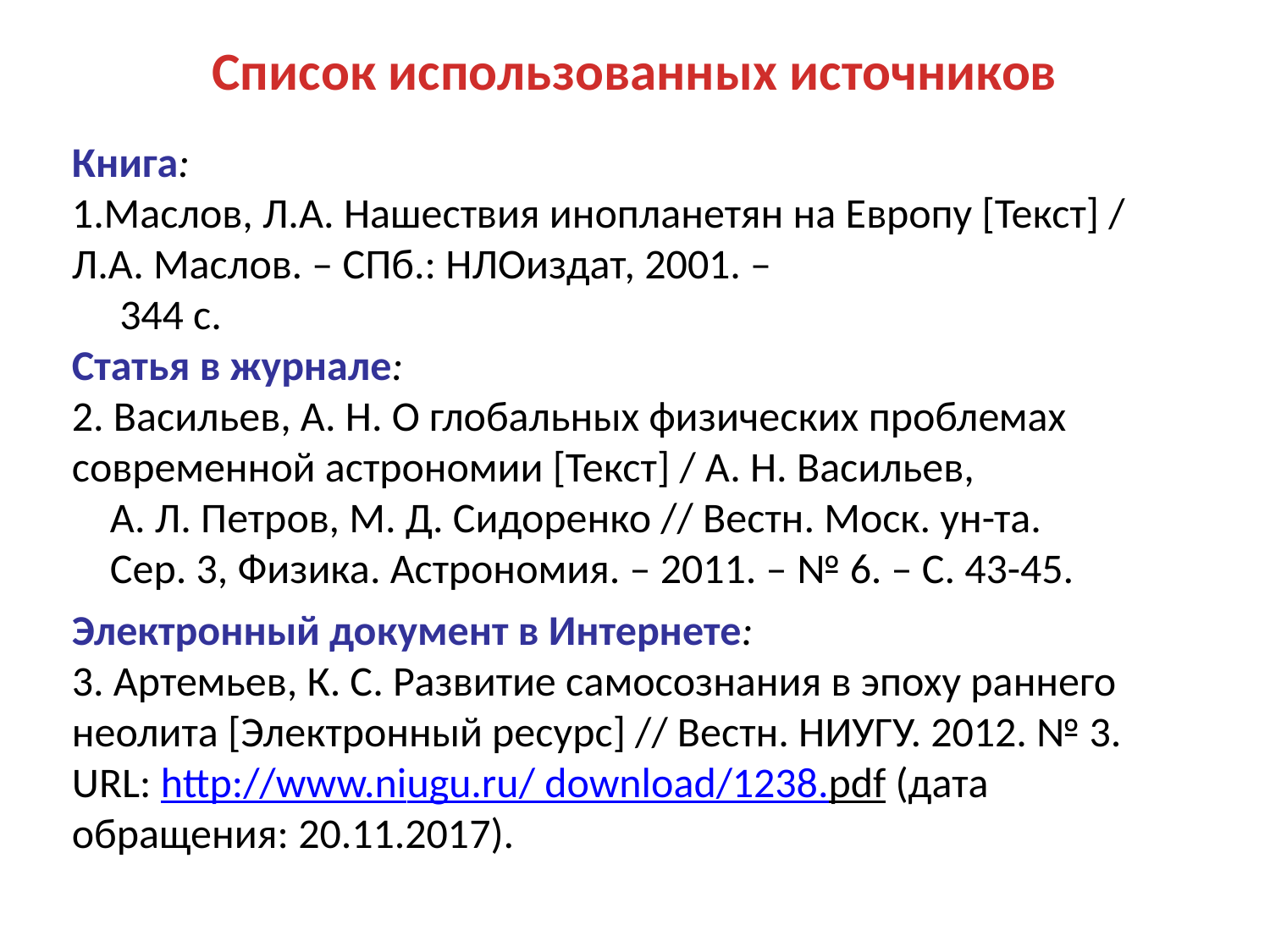

Список использованных источников
Книга:
Маслов, Л.А. Нашествия инопланетян на Европу [Текст] / Л.А. Маслов. – СПб.: НЛОиздат, 2001. –
     344 с.
Статья в журнале:
2. Васильев, А. Н. О глобальных физических проблемах современной астрономии [Текст] / А. Н. Васильев,
    А. Л. Петров, M. Д. Сидоренко // Вестн. Моск. ун-та.
    Сер. 3, Физика. Астрономия. – 2011. – № 6. – С. 43-45.
Электронный документ в Интернете:
3. Артемьев, К. С. Развитие самосознания в эпоху раннего неолита [Электронный ресурс] // Вестн. НИУГУ. 2012. № 3. URL: http://www.niugu.ru/ download/1238.pdf (дата обращения: 20.11.2017).